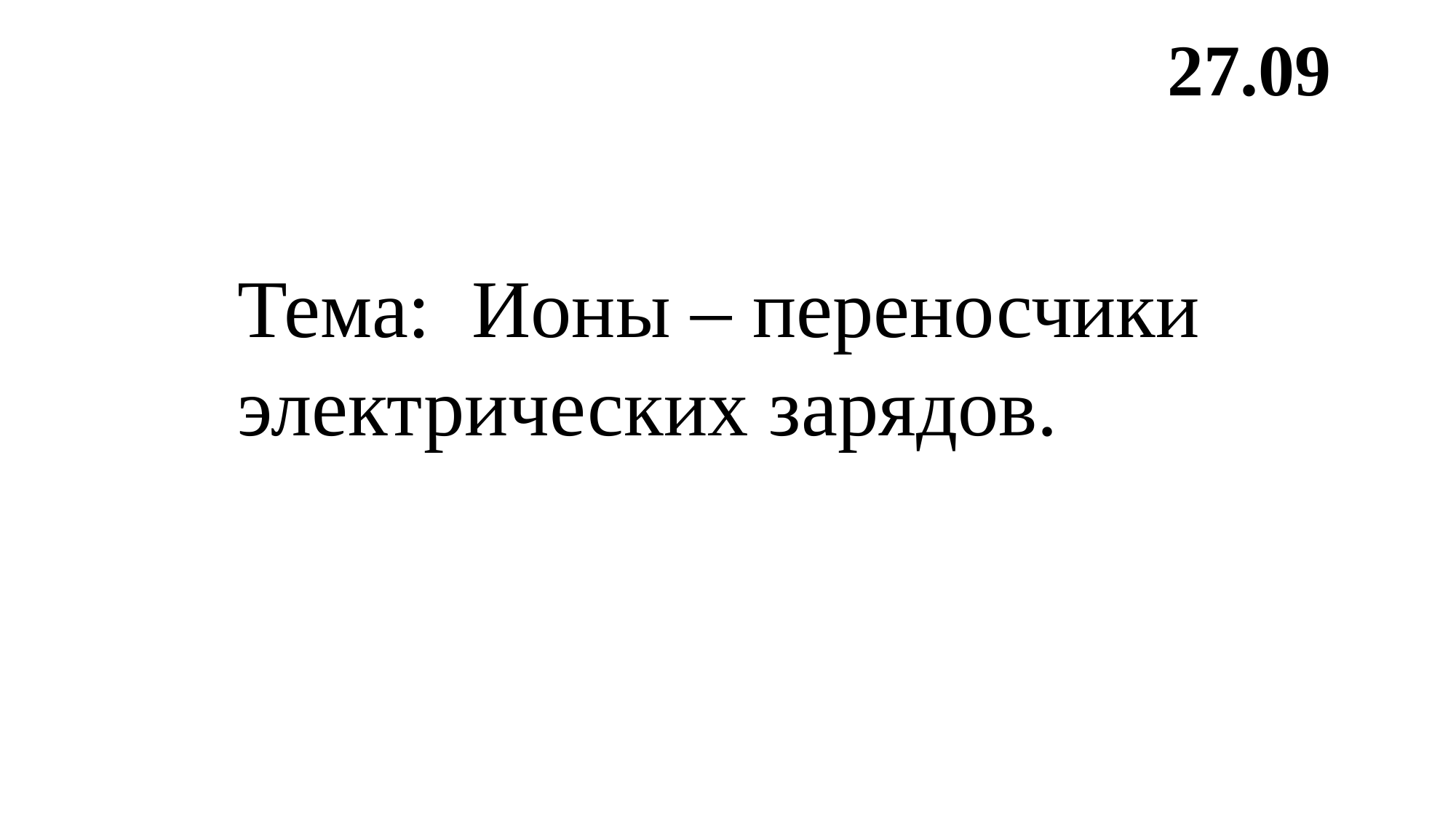

27.09
Тема:  Ионы – переносчики электрических зарядов.